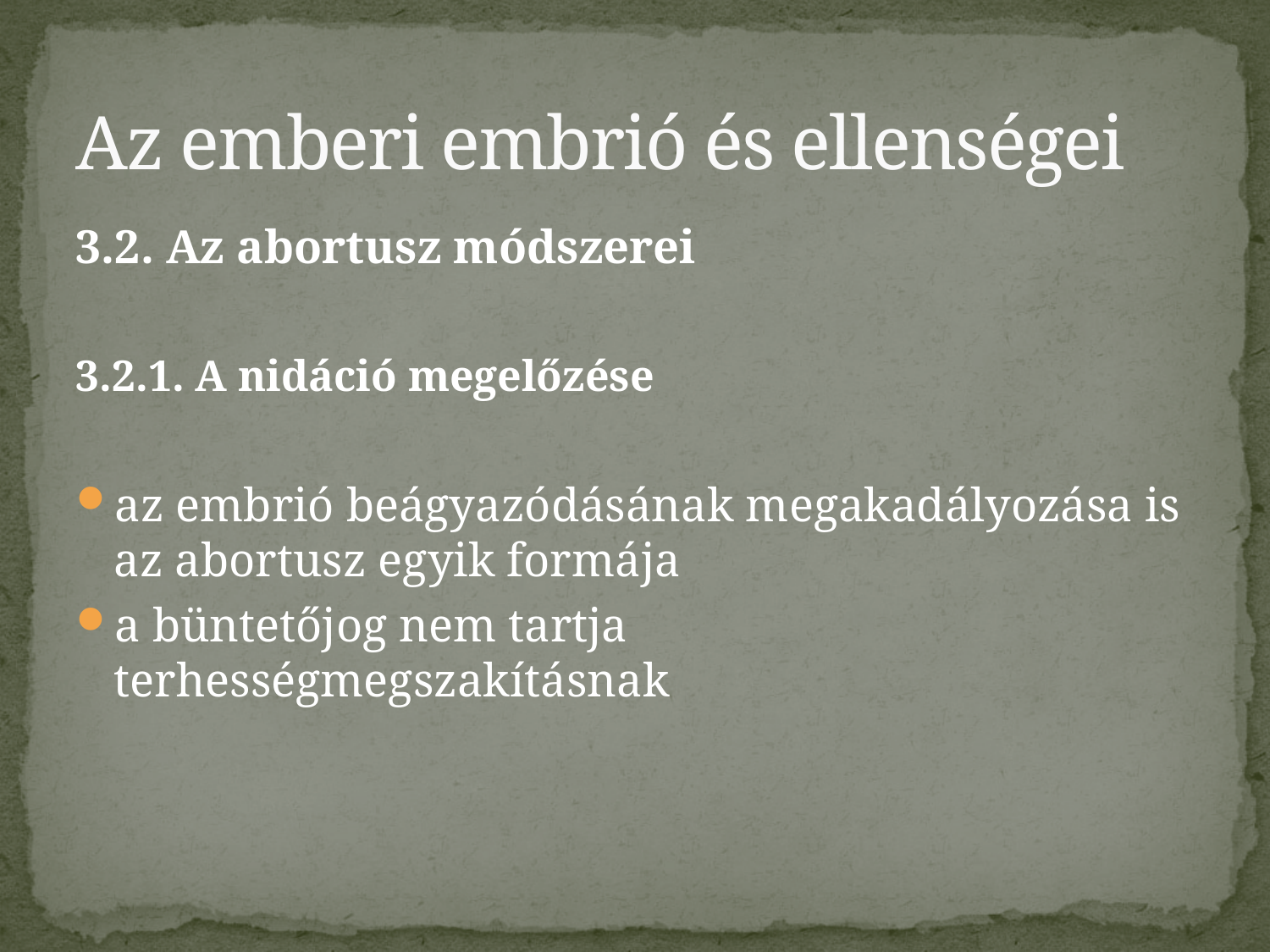

# Az emberi embrió és ellenségei
3.2. Az abortusz módszerei

3.2.1. A nidáció megelőzése

az embrió beágyazódásának megakadályozása is az abortusz egyik formája
a büntetőjog nem tartja terhességmegszakításnak